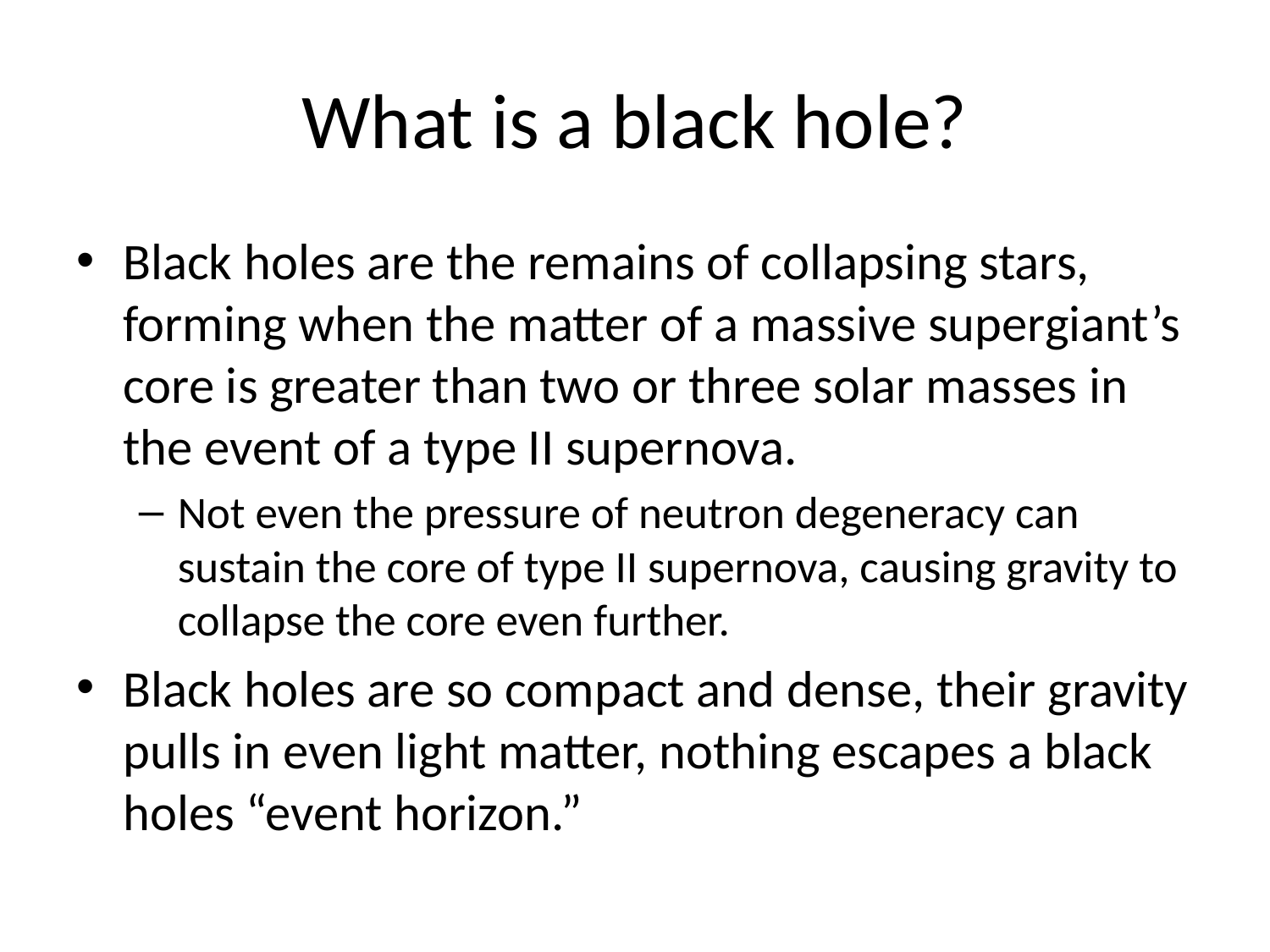

# What is a black hole?
Black holes are the remains of collapsing stars, forming when the matter of a massive supergiant’s core is greater than two or three solar masses in the event of a type II supernova.
Not even the pressure of neutron degeneracy can sustain the core of type II supernova, causing gravity to collapse the core even further.
Black holes are so compact and dense, their gravity pulls in even light matter, nothing escapes a black holes “event horizon.”